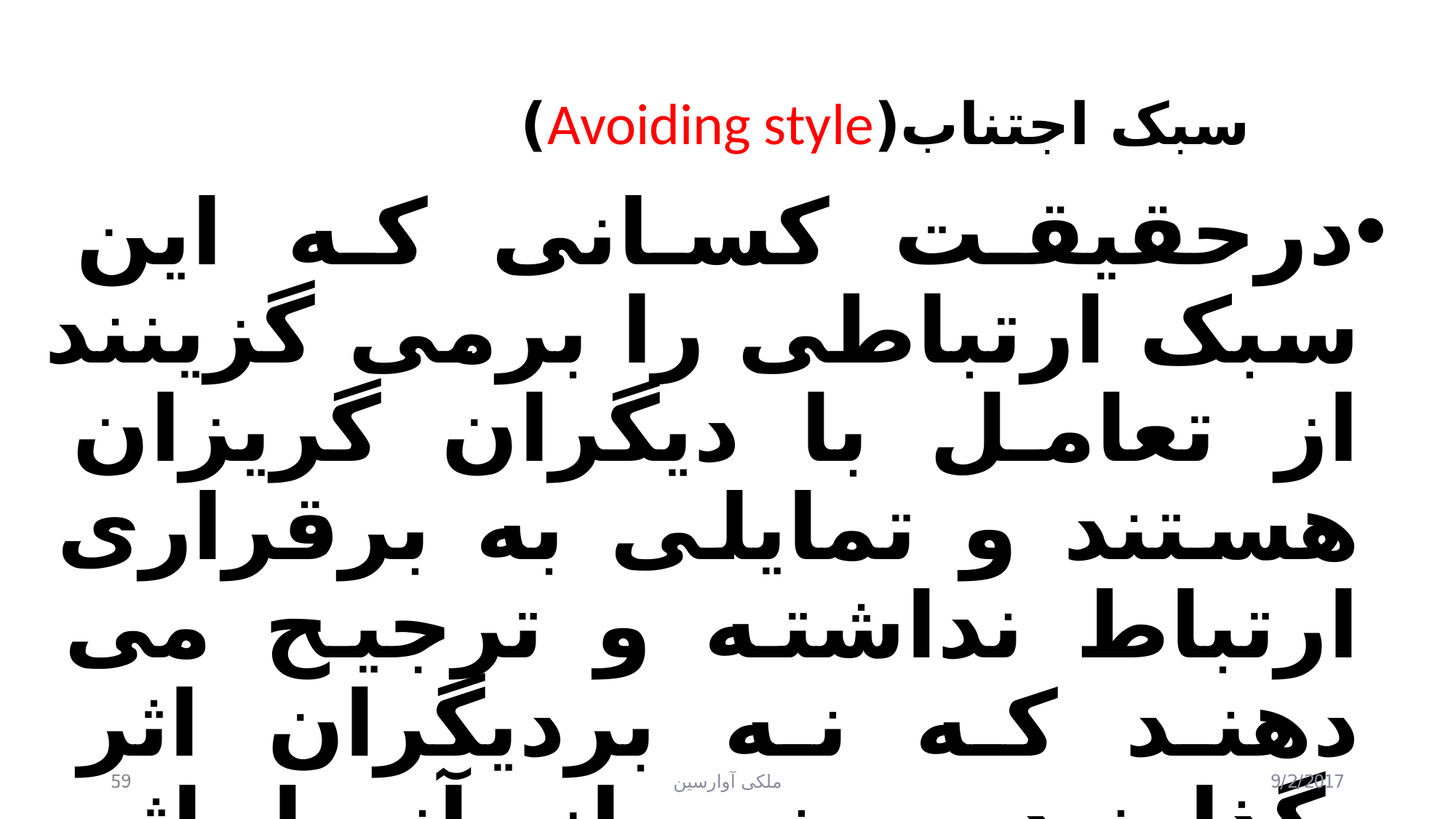

# سبک اجتناب(Avoiding style)
درحقیقت کسانی که این سبک ارتباطی را برمی گزینند از تعامل با دیگران گریزان هستند و تمایلی به برقراری ارتباط نداشته و ترجیح می دهند که نه بردیگران اثر بگذارند و نه از آنها اثر بپذیرند.
59
ملکی آوارسین
9/2/2017